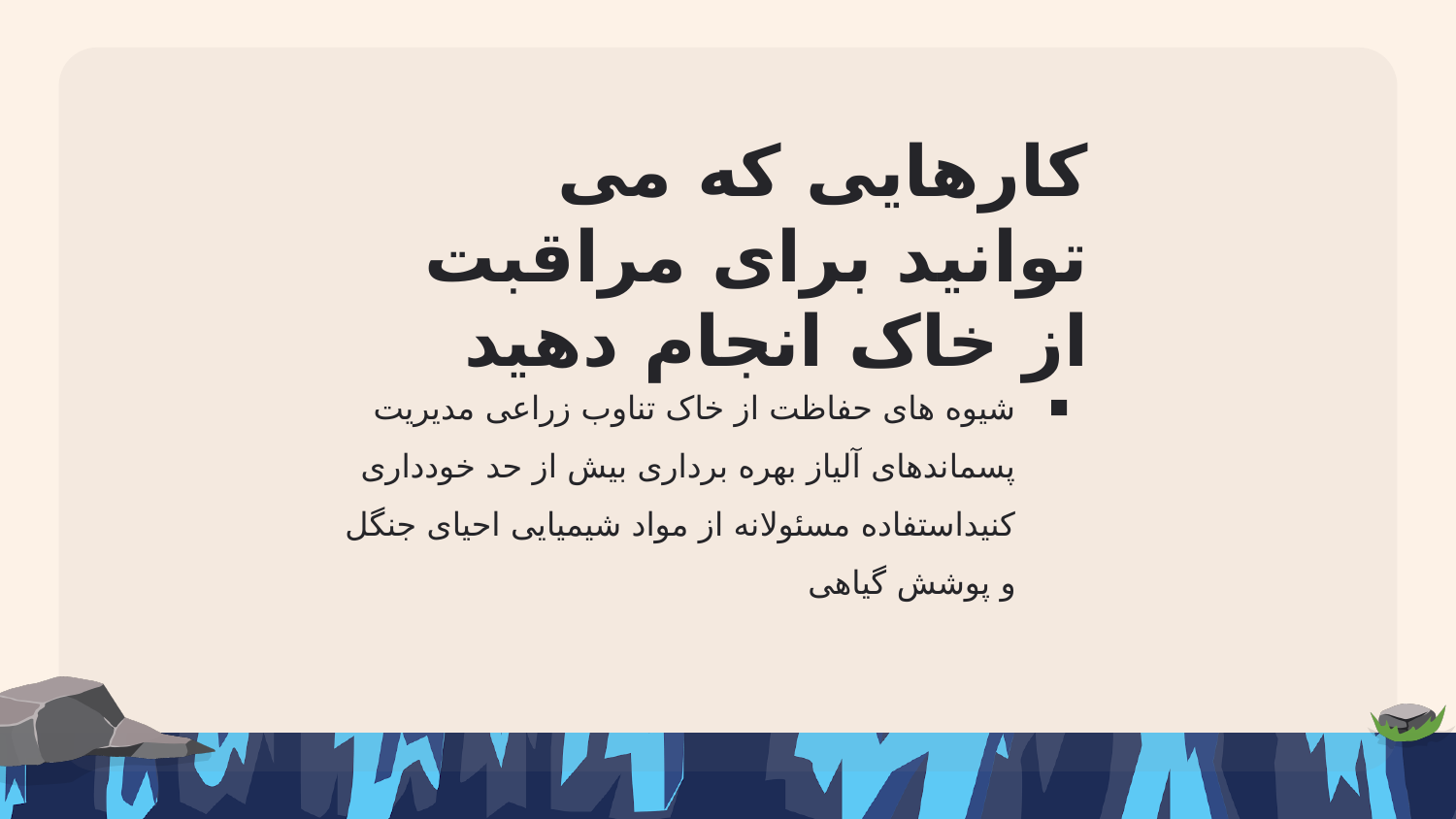

# کارهایی که می توانید برای مراقبت از خاک انجام دهید
شیوه های حفاظت از خاک تناوب زراعی مدیریت پسماندهای آلیاز بهره برداری بیش از حد خودداری کنیداستفاده مسئولانه از مواد شیمیایی احیای جنگل و پوشش گیاهی